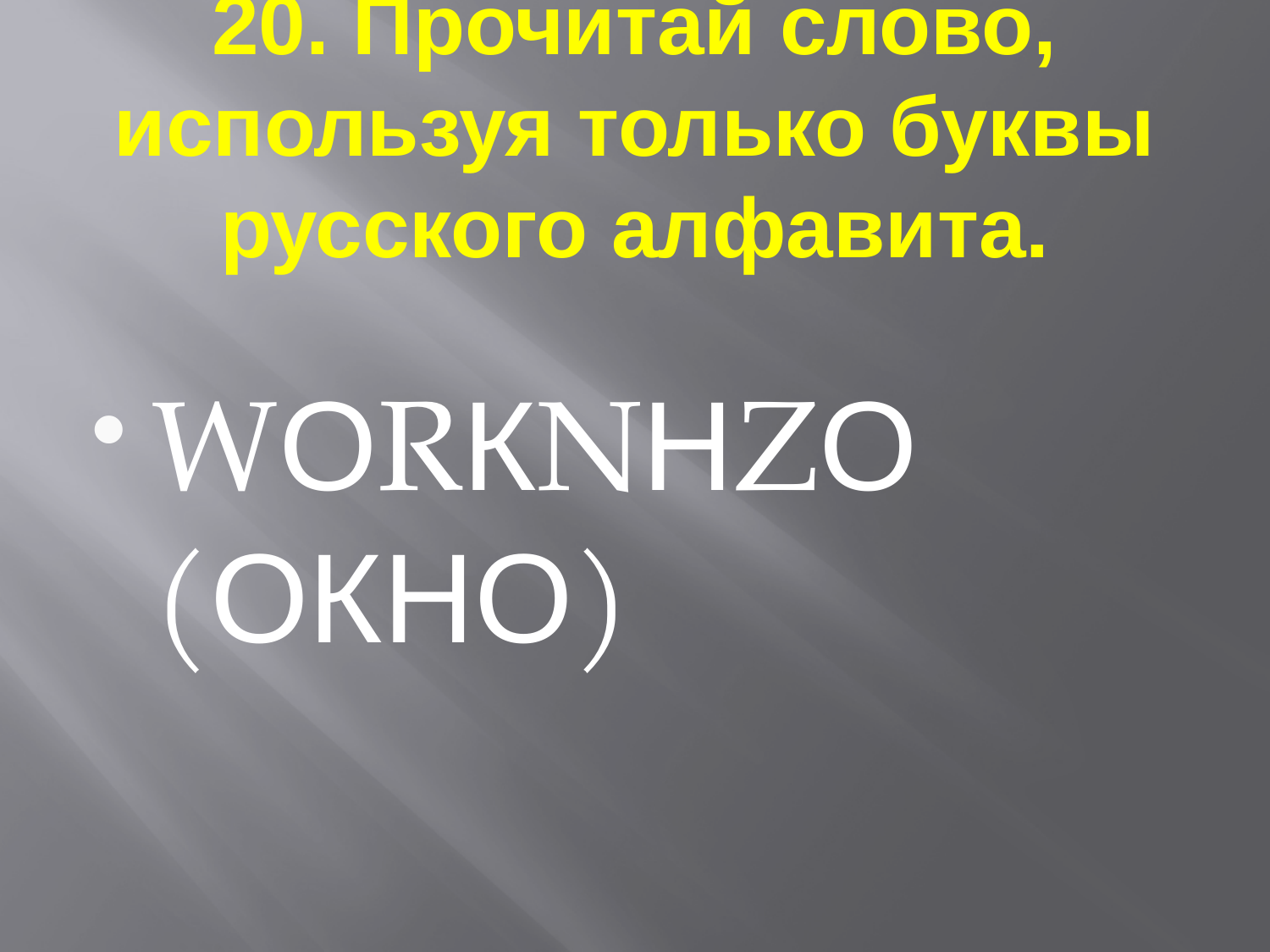

# 20. Прочитай слово, используя только буквы русского алфавита.
WОRКNНZО (ОКНО)